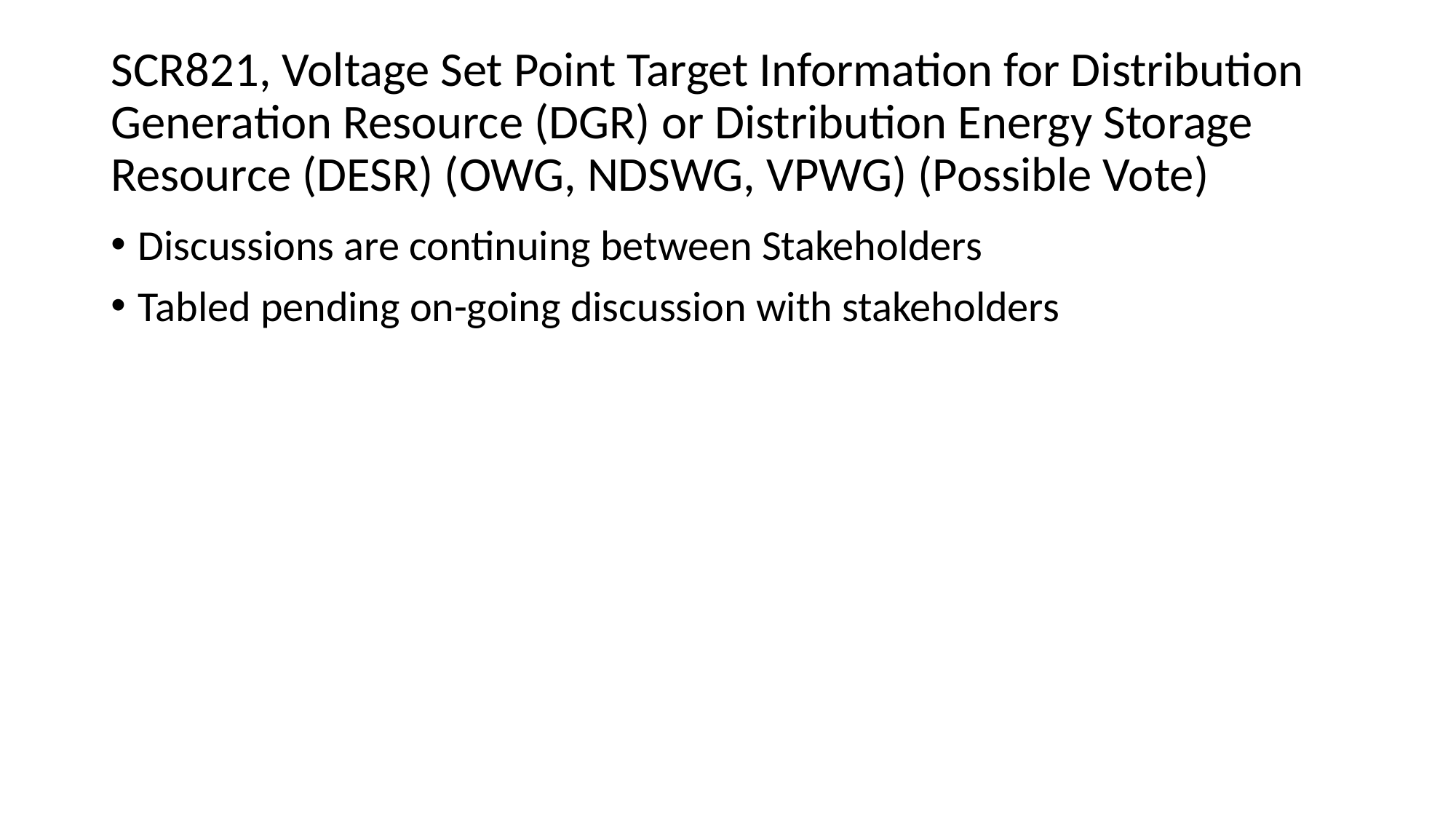

# SCR821, Voltage Set Point Target Information for Distribution Generation Resource (DGR) or Distribution Energy Storage Resource (DESR) (OWG, NDSWG, VPWG) (Possible Vote)
Discussions are continuing between Stakeholders
Tabled pending on-going discussion with stakeholders